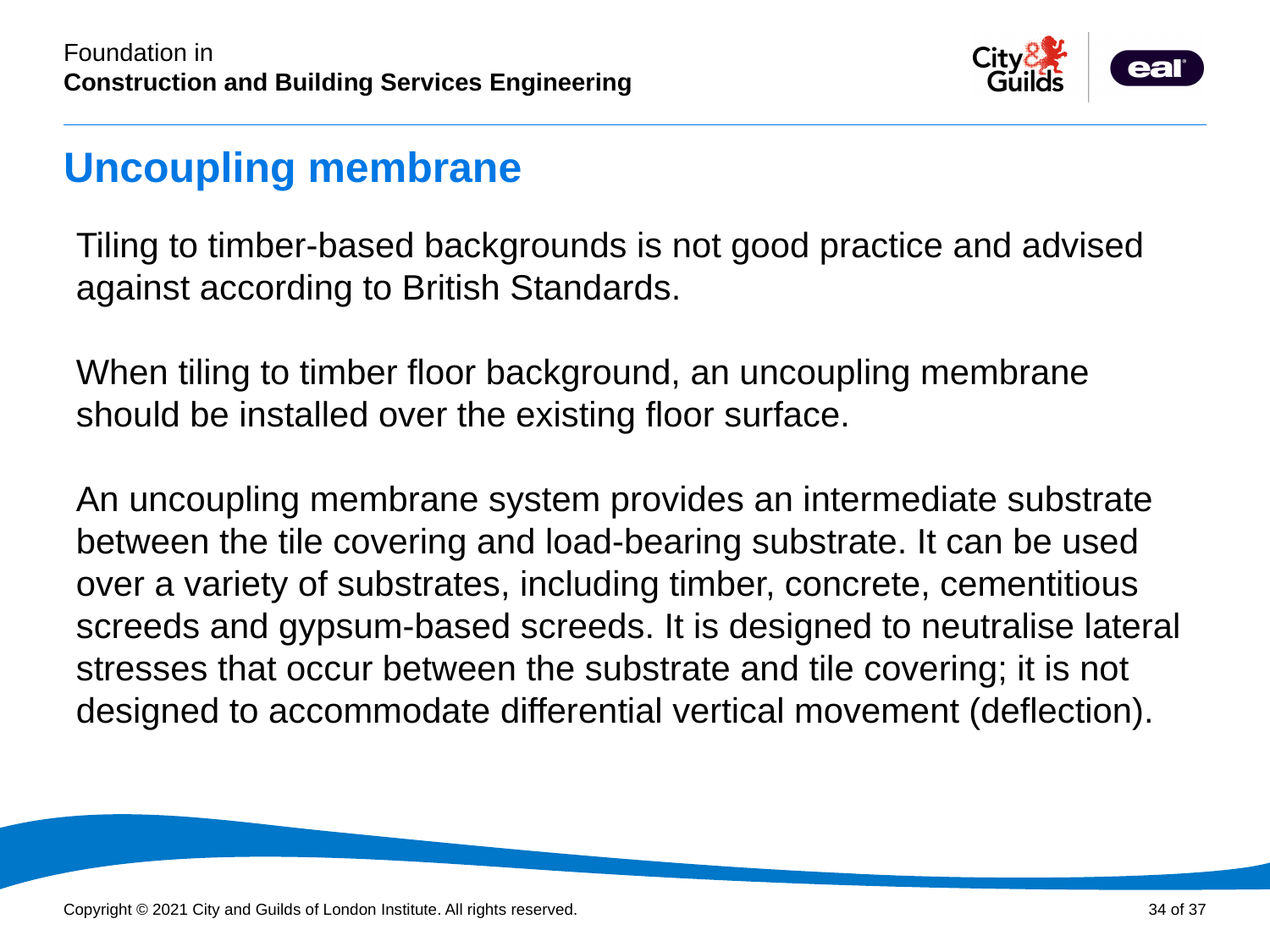

# Uncoupling membrane
Tiling to timber-based backgrounds is not good practice and advised against according to British Standards.

When tiling to timber floor background, an uncoupling membrane should be installed over the existing floor surface.

An uncoupling membrane system provides an intermediate substrate between the tile covering and load-bearing substrate. It can be used over a variety of substrates, including timber, concrete, cementitious screeds and gypsum-based screeds. It is designed to neutralise lateral stresses that occur between the substrate and tile covering; it is not designed to accommodate differential vertical movement (deflection).